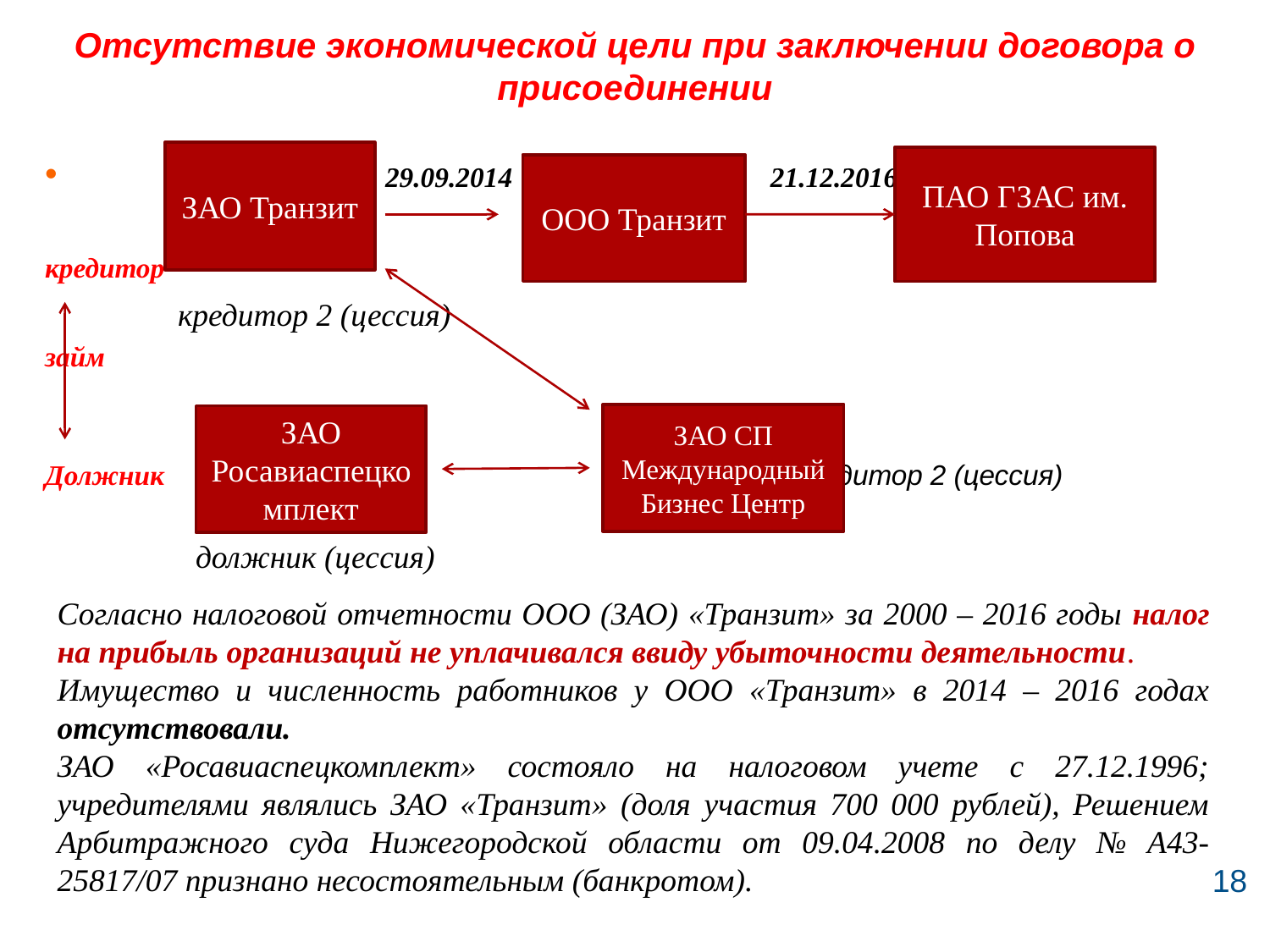

# Отсутствие экономической цели при заключении договора о присоединении
ЗАО Транзит
                                  29.09.2014                             21.12.2016

кредитор
                кредитор 2 (цессия)
займ

Должник                                                                                          кредитор 2 (цессия)

                   должник (цессия)
ПАО ГЗАС им. Попова
ООО Транзит

ЗАО СП Международный Бизнес Центр
ЗАО Росавиаспецкомплект
Согласно налоговой отчетности ООО (ЗАО) «Транзит» за 2000 – 2016 годы налог на прибыль организаций не уплачивался ввиду убыточности деятельности.
Имущество и численность работников у ООО «Транзит» в 2014 – 2016 годах отсутствовали.
ЗАО «Росавиаспецкомплект» состояло на налоговом учете с 27.12.1996; учредителями являлись ЗАО «Транзит» (доля участия 700 000 рублей), Решением Арбитражного суда Нижегородской области от 09.04.2008 по делу № А43-25817/07 признано несостоятельным (банкротом).